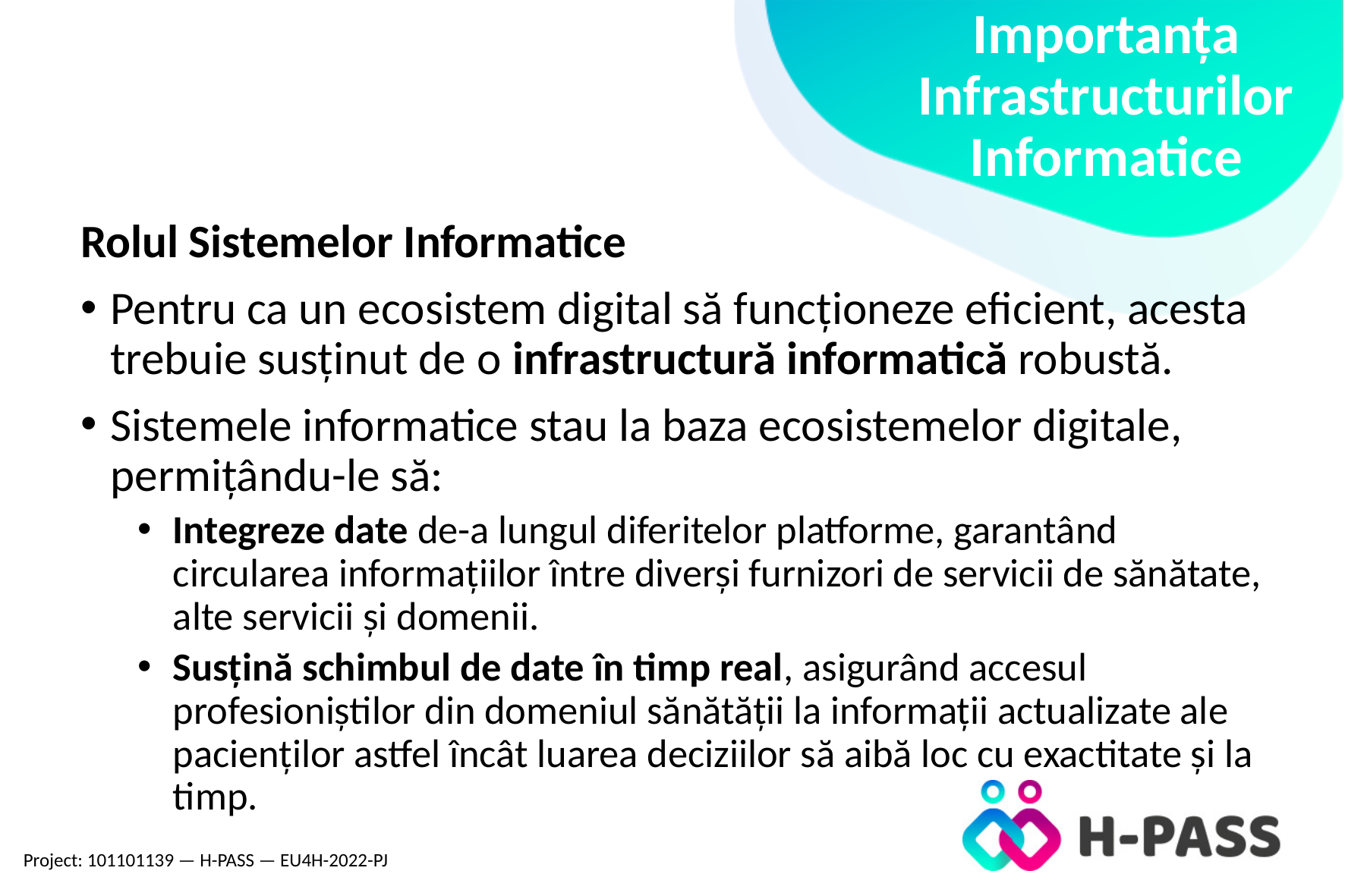

# Importanța Infrastructurilor Informatice
Rolul Sistemelor Informatice
Pentru ca un ecosistem digital să funcționeze eficient, acesta trebuie susținut de o infrastructură informatică robustă.
Sistemele informatice stau la baza ecosistemelor digitale, permițându-le să:
Integreze date de-a lungul diferitelor platforme, garantând circularea informațiilor între diverși furnizori de servicii de sănătate, alte servicii și domenii.
Susțină schimbul de date în timp real, asigurând accesul profesioniștilor din domeniul sănătății la informații actualizate ale pacienților astfel încât luarea deciziilor să aibă loc cu exactitate și la timp.
Project: 101101139 — H-PASS — EU4H-2022-PJ